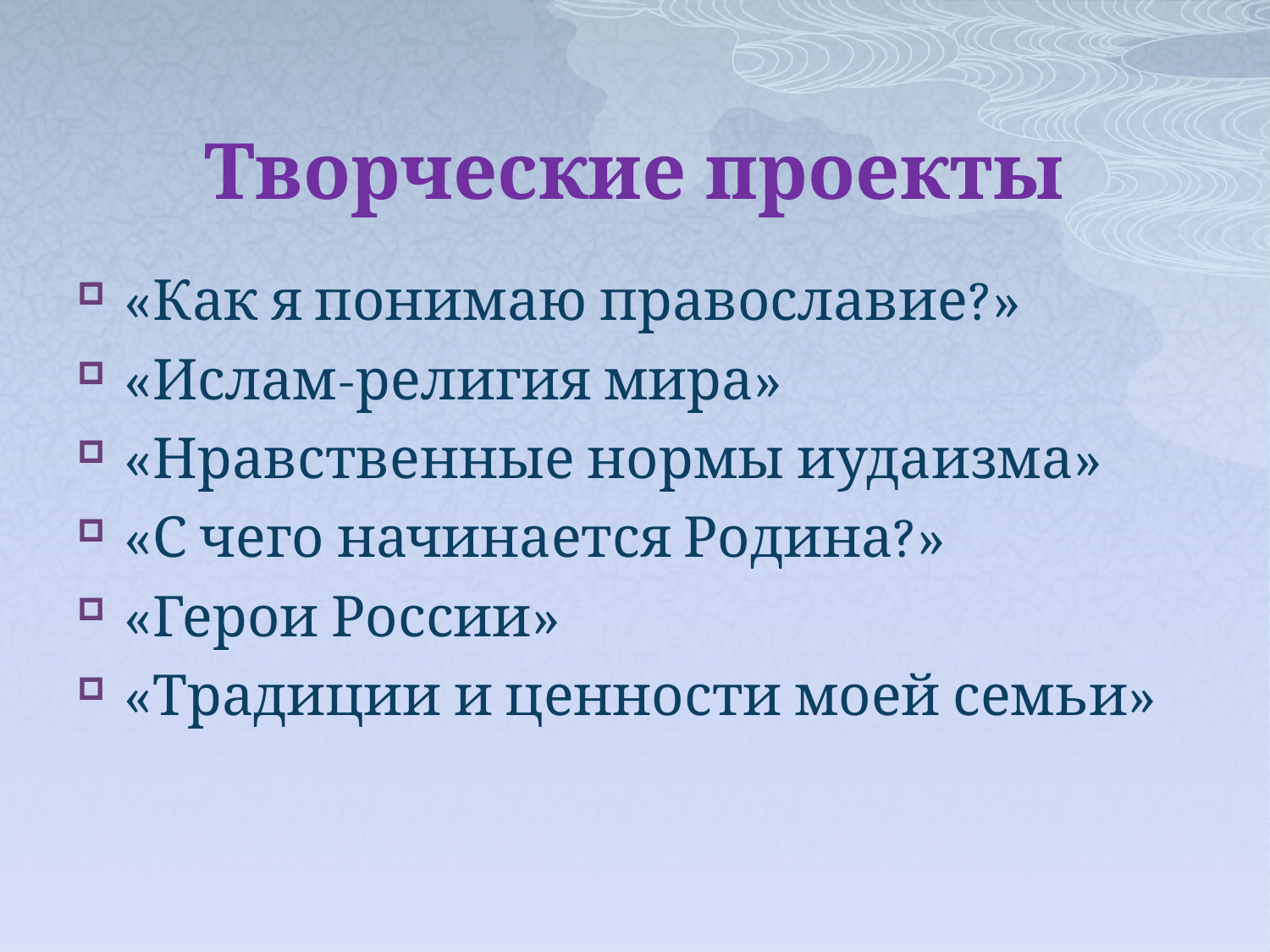

# Творческие проекты
«Как я понимаю православие?»
«Ислам-религия мира»
«Нравственные нормы иудаизма»
«С чего начинается Родина?»
«Герои России»
«Традиции и ценности моей семьи»